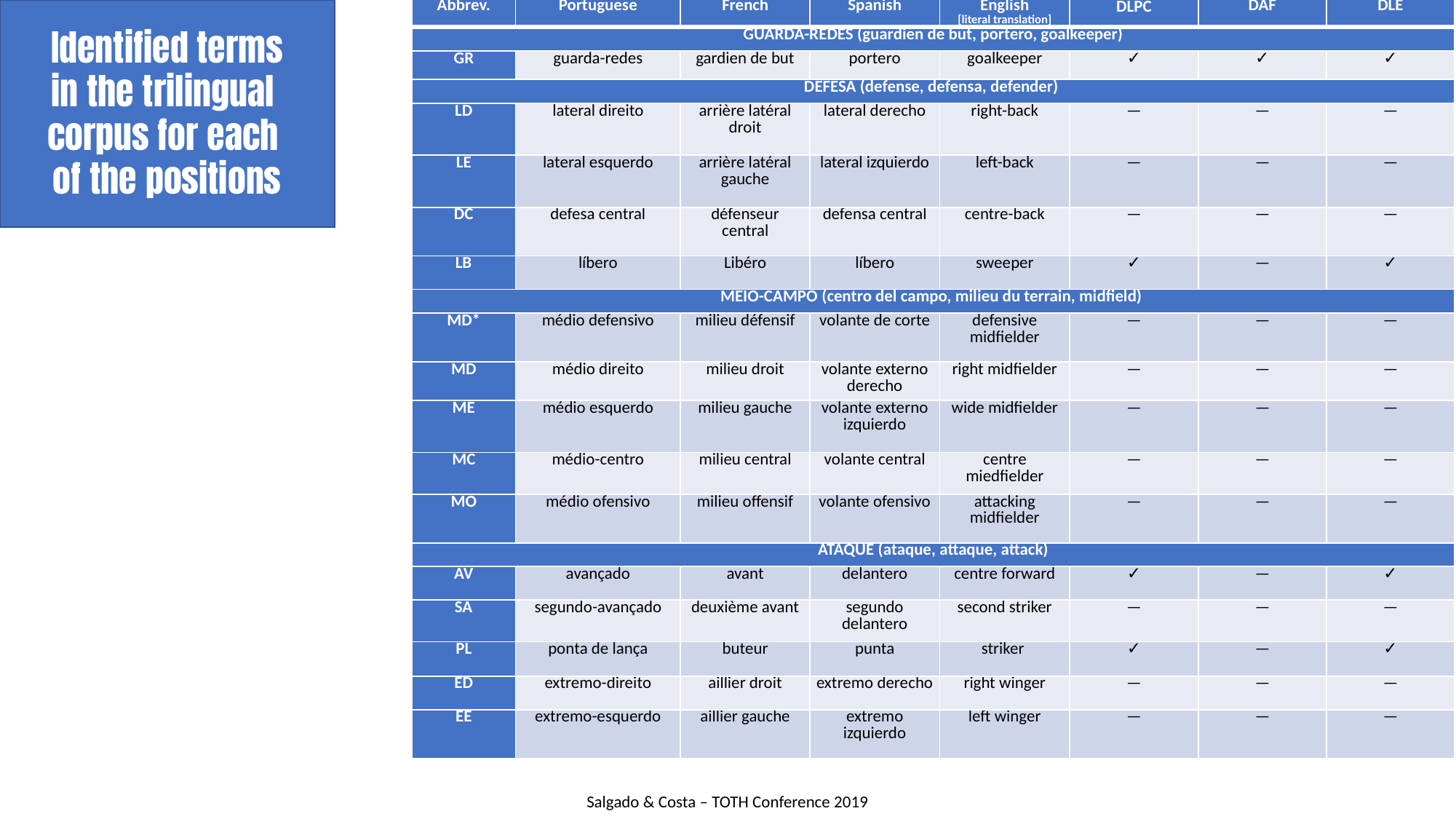

Identified terms
in the trilingual
corpus for each
of the positions
| Abbrev. | Portuguese | French | Spanish | English [literal translation] | DLPC | DAF | DLE |
| --- | --- | --- | --- | --- | --- | --- | --- |
| Guarda-redes (guardien de but, portero, goalkeeper) |  |  |  |  |  |  |  |
| GR | guarda-redes | gardien de but | portero | goalkeeper | ✓ | ✓ | ✓ |
| Defesa (defense, defensa, defender) |  |  |  |  |  |  |  |
| LD | lateral direito | arrière latéral droit | lateral derecho | right-back | — | — | — |
| LE | lateral esquerdo | arrière latéral gauche | lateral izquierdo | left-back | — | — | — |
| DC | defesa central | défenseur central | defensa central | centre-back | — | — | — |
| LB | líbero | Libéro | líbero | sweeper | ✓ | — | ✓ |
| meio-campo (centro del campo, milieu du terrain, midfield) |  |  |  |  |  |  |  |
| MD\* | médio defensivo | milieu défensif | volante de corte | defensive midfielder | — | — | — |
| MD | médio direito | milieu droit | volante externo derecho | right midfielder | — | — | — |
| ME | médio esquerdo | milieu gauche | volante externo izquierdo | wide midfielder | — | — | — |
| MC | médio-centro | milieu central | volante central | centre miedfielder | — | — | — |
| MO | médio ofensivo | milieu offensif | volante ofensivo | attacking midfielder | — | — | — |
| Ataque (ataque, attaque, attack) |  |  |  |  |  |  |  |
| AV | avançado | avant | delantero | centre forward | ✓ | — | ✓ |
| SA | segundo-avançado | deuxième avant | segundo delantero | second striker | — | — | — |
| PL | ponta de lança | buteur | punta | striker | ✓ | — | ✓ |
| ED | extremo-direito | aillier droit | extremo derecho | right winger | — | — | — |
| EE | extremo-esquerdo | aillier gauche | extremo izquierdo | left winger | — | — | — |
Salgado & Costa – TOTH Conference 2019